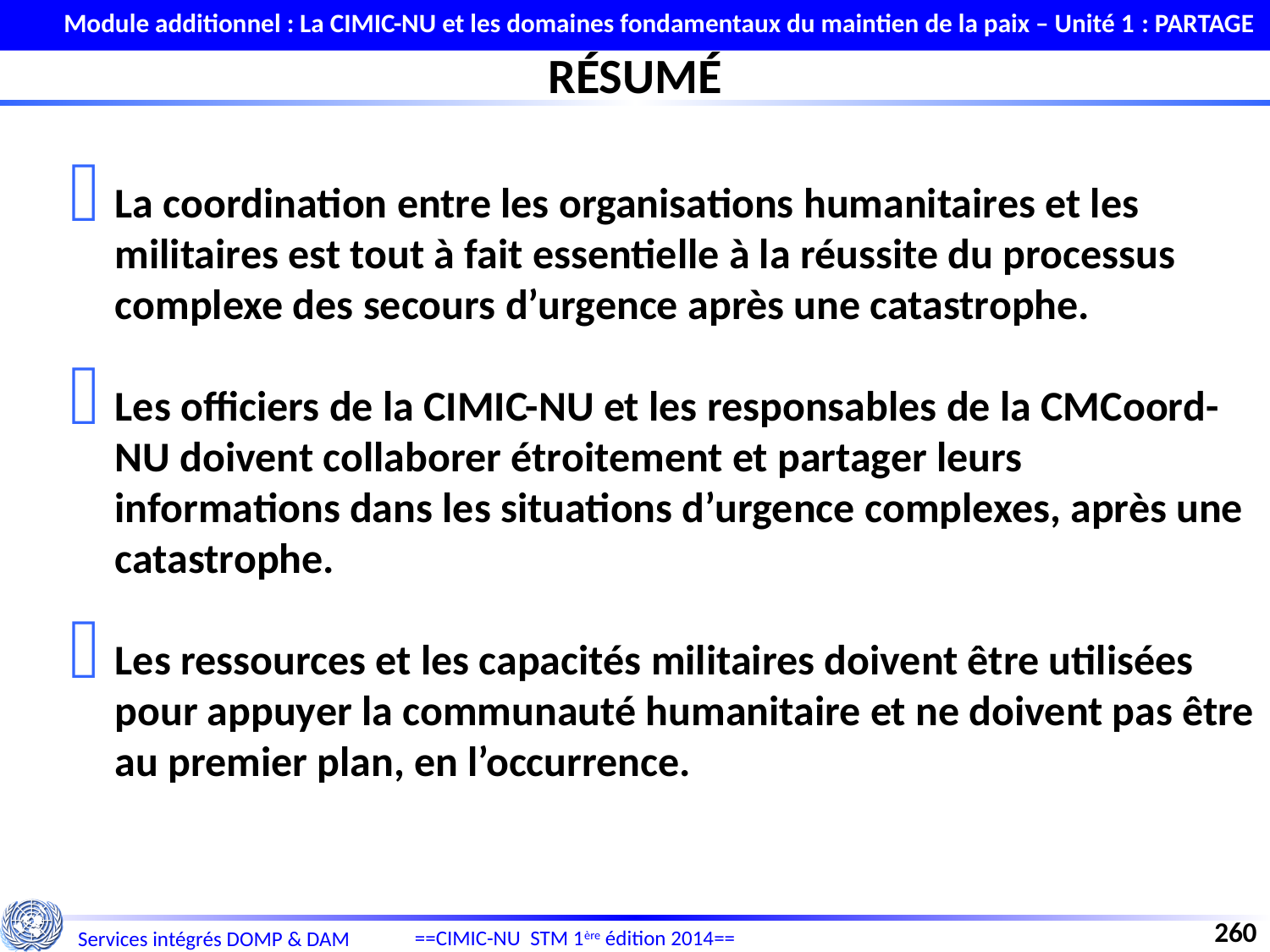

Module additionnel : La CIMIC-NU et les domaines fondamentaux du maintien de la paix – Unité 1 : PARTAGE
RÉSUMÉ
La coordination entre les organisations humanitaires et les militaires est tout à fait essentielle à la réussite du processus complexe des secours d’urgence après une catastrophe.

Les officiers de la CIMIC-NU et les responsables de la CMCoord-NU doivent collaborer étroitement et partager leurs informations dans les situations d’urgence complexes, après une catastrophe.

Les ressources et les capacités militaires doivent être utilisées pour appuyer la communauté humanitaire et ne doivent pas être au premier plan, en l’occurrence.

260
==CIMIC-NU  STM 1ère édition 2014==
Services intégrés DOMP & DAM